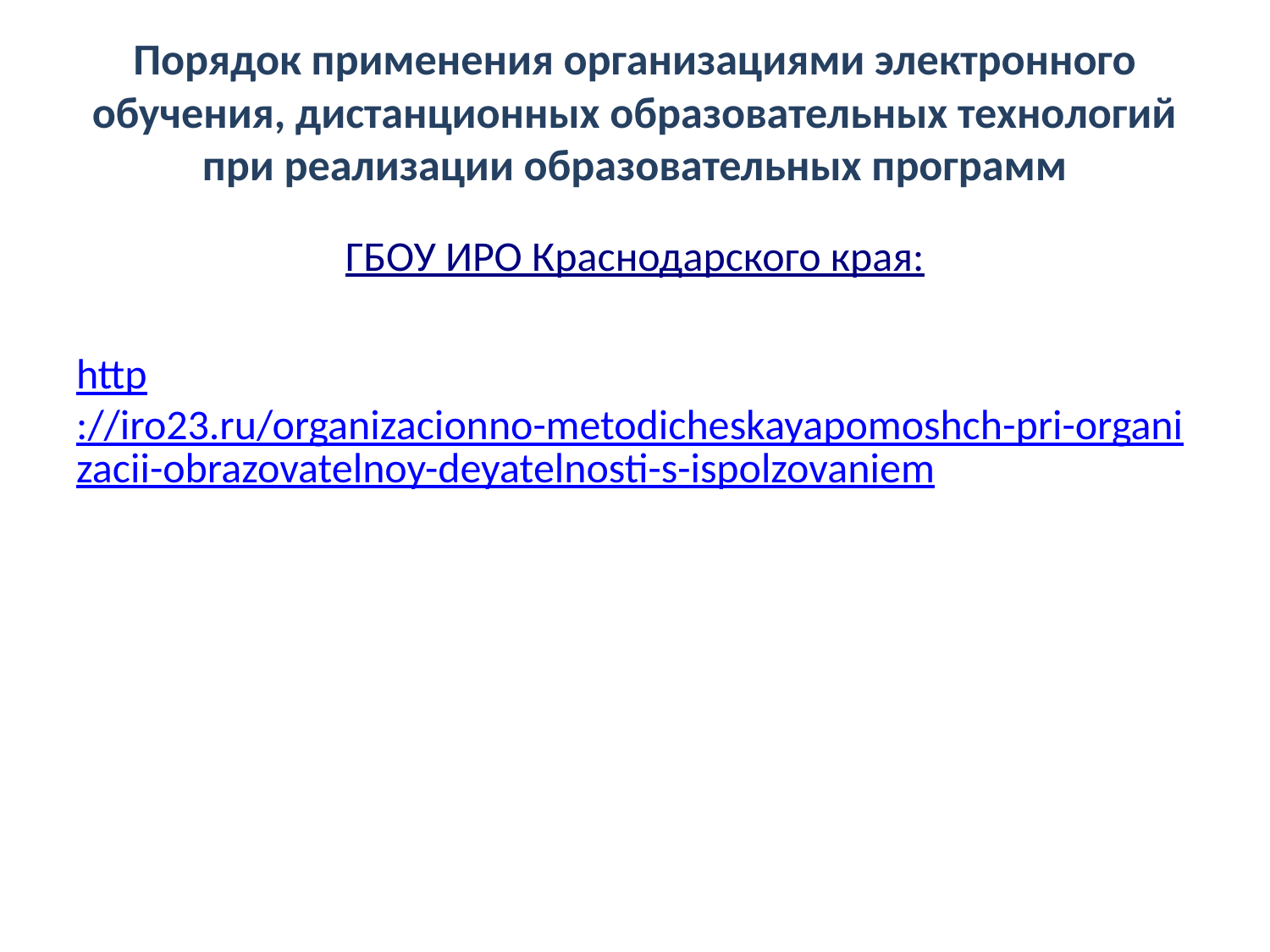

# Порядок применения организациями электронного обучения, дистанционных образовательных технологий при реализации образовательных программ
ГБОУ ИРО Краснодарского края:

http://iro23.ru/organizacionno-metodicheskayapomoshch-pri-organizacii-obrazovatelnoy-deyatelnosti-s-ispolzovaniem